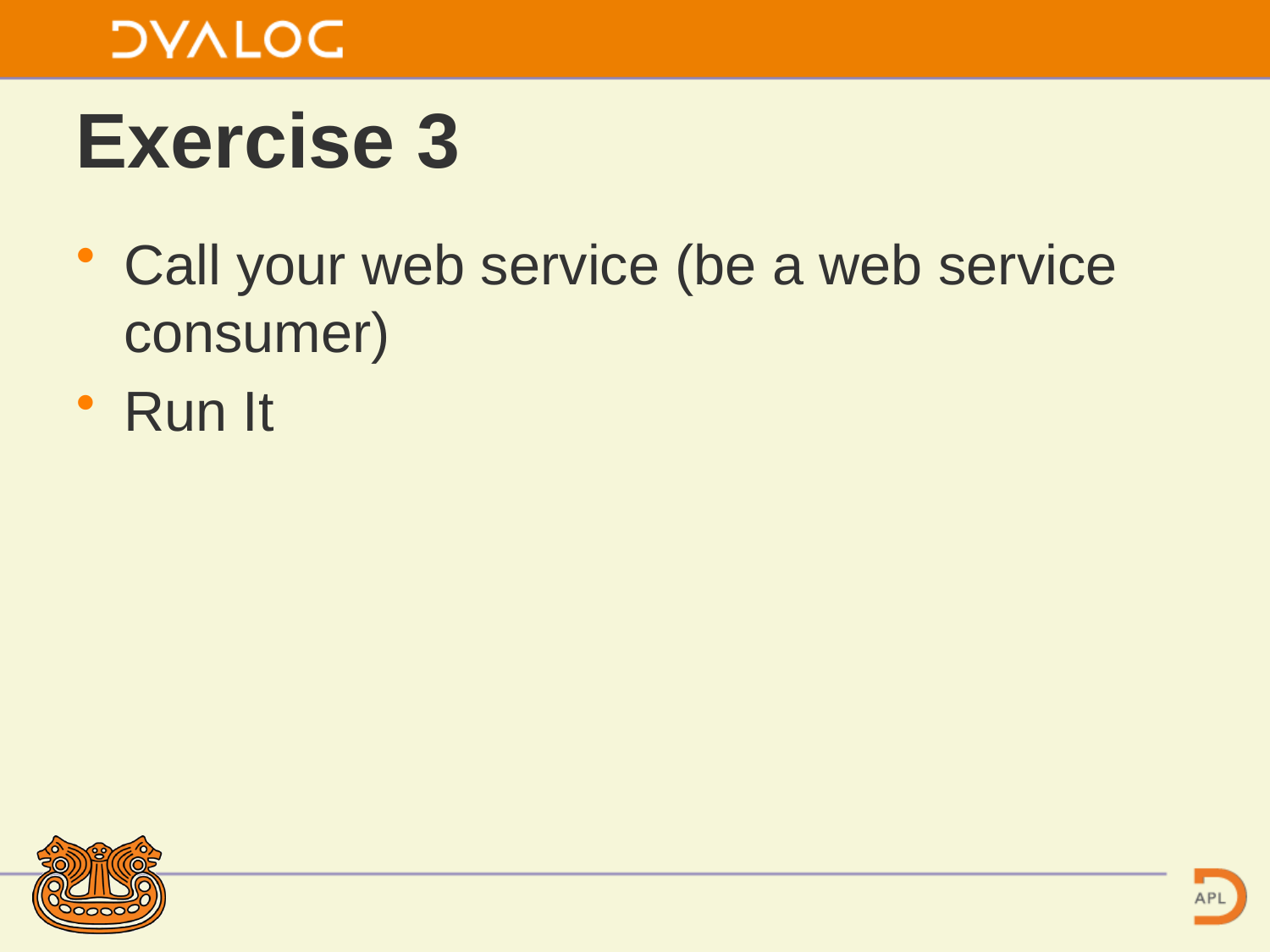

# Exercise 3
Call your web service (be a web service consumer)
Run It